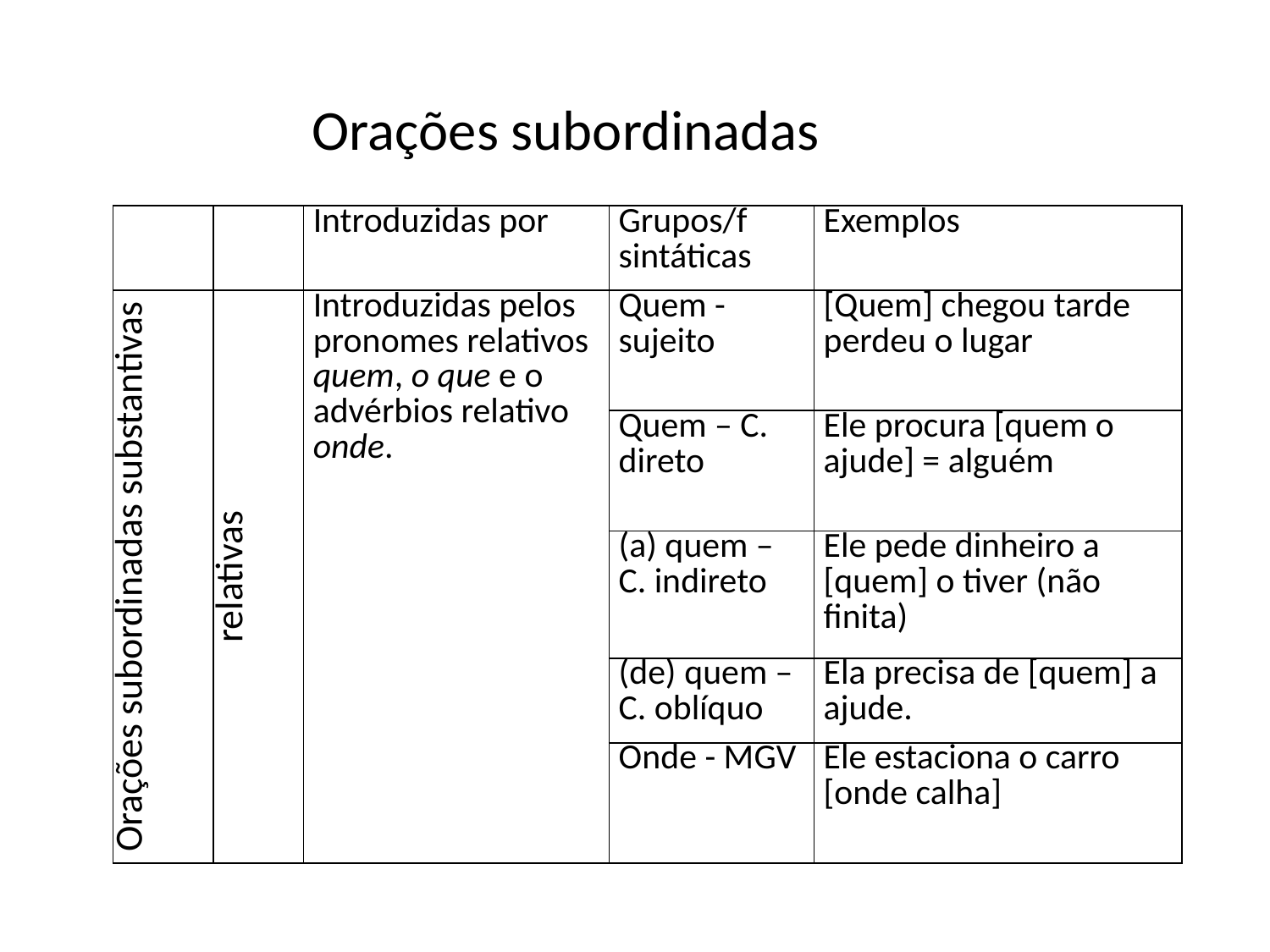

Orações subordinadas
|  |  | Introduzidas por | Grupos/f sintáticas | Exemplos |
| --- | --- | --- | --- | --- |
| Orações subordinadas substantivas | relativas | Introduzidas pelos pronomes relativos quem, o que e o advérbios relativo onde. | Quem - sujeito | [Quem] chegou tarde perdeu o lugar |
|  |  |  | Quem – C. direto | Ele procura [quem o ajude] = alguém |
|  |  |  | (a) quem – C. indireto | Ele pede dinheiro a [quem] o tiver (não finita) |
|  |  |  | (de) quem – C. oblíquo | Ela precisa de [quem] a ajude. |
|  |  |  | Onde - MGV | Ele estaciona o carro [onde calha] |